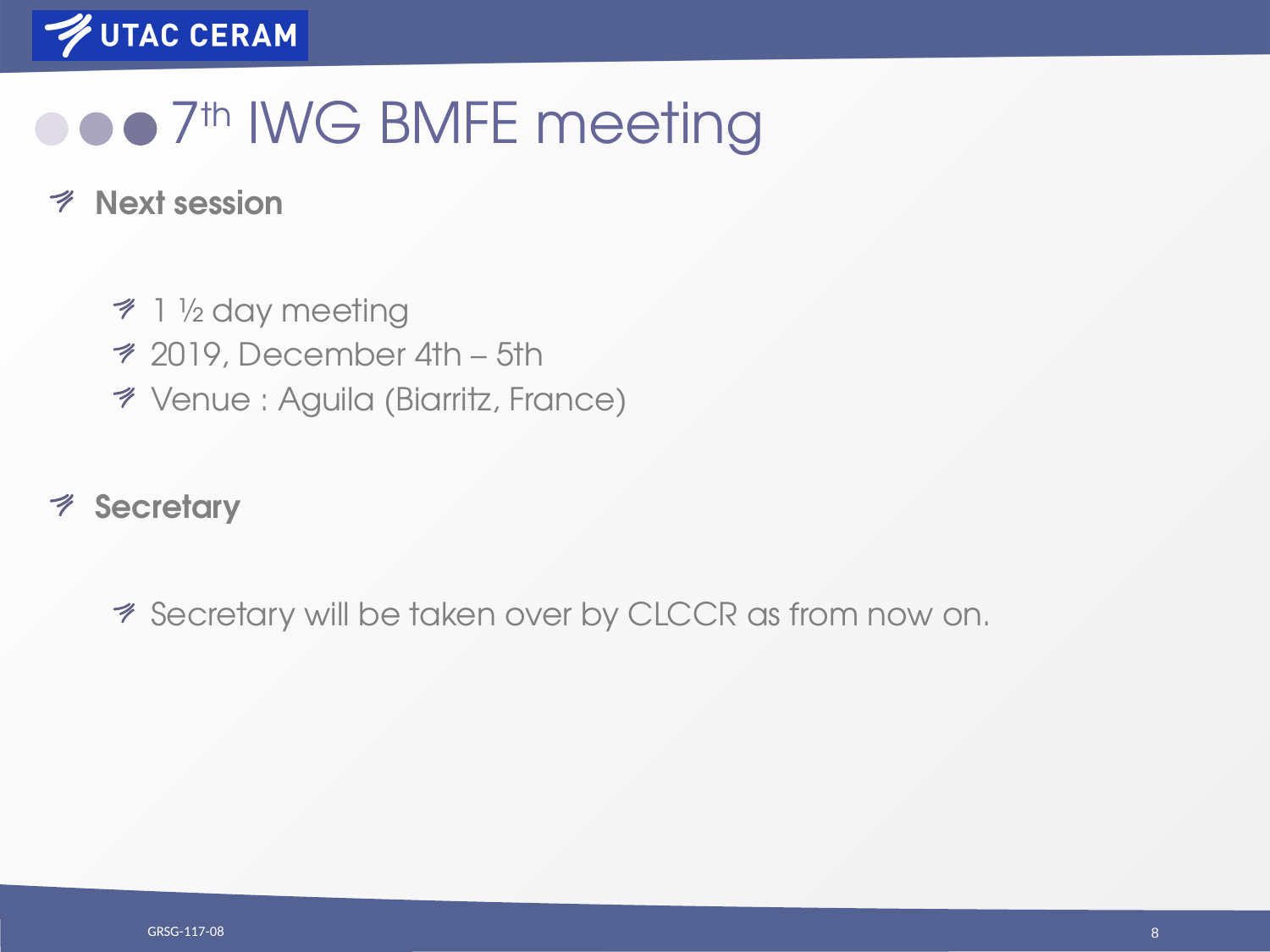

# 7th IWG BMFE meeting
Next session

1 ½ day meeting
2019, December 4th – 5th
Venue : Aguila (Biarritz, France)

Secretary

Secretary will be taken over by CLCCR as from now on.
GRSG-117-08